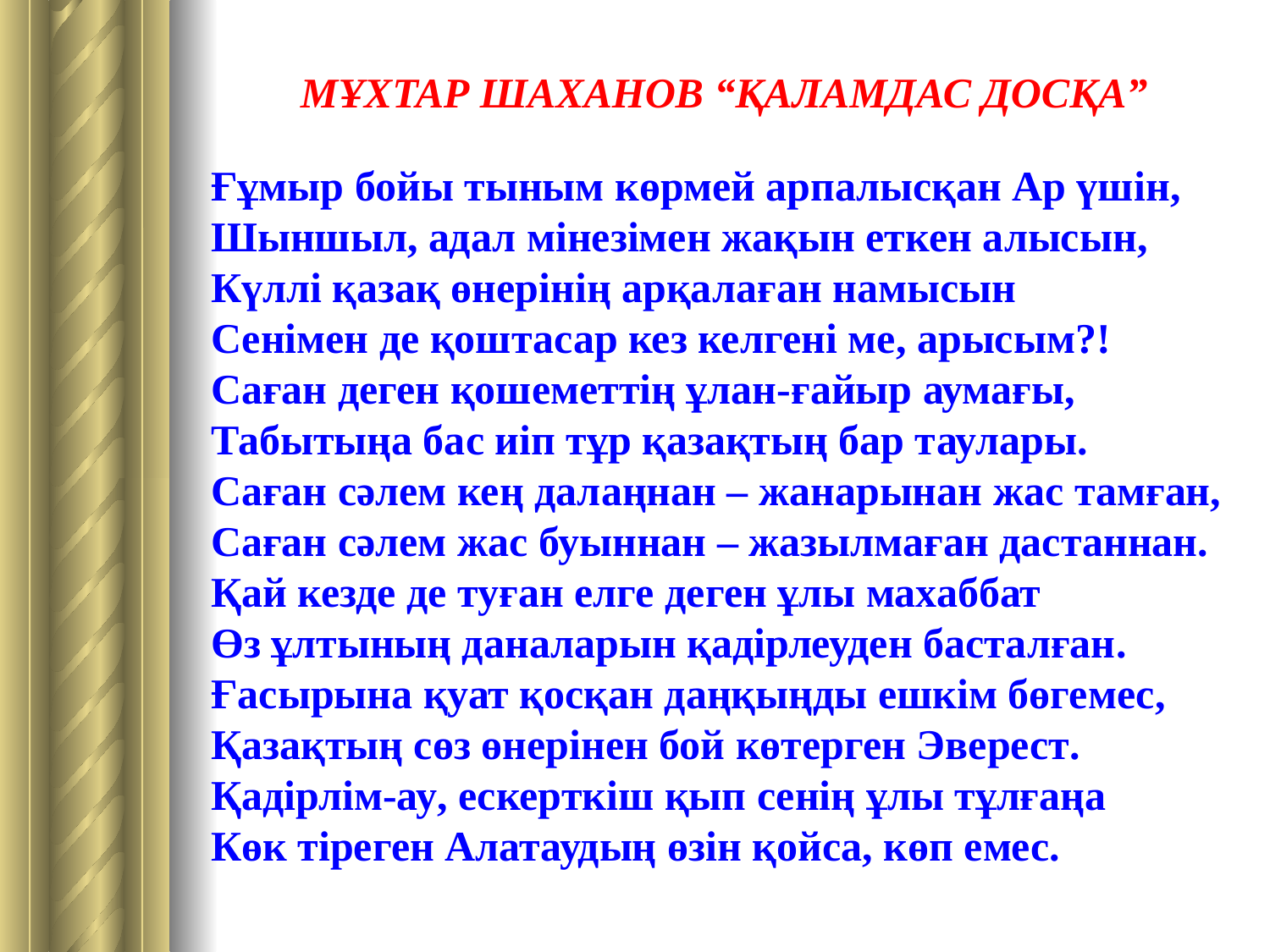

МҰХТАР ШАХАНОВ “ҚАЛАМДАС ДОСҚА”

Ғұмыр бойы тыным көрмей арпалысқан Ар үшін,
Шыншыл, адал мінезімен жақын еткен алысын,
Күллі қазақ өнерінің арқалаған намысын
Сенімен де қоштасар кез келгені ме, арысым?!
Саған деген қошеметтің ұлан-ғайыр аумағы,
Табытыңа бас иіп тұр қазақтың бар таулары.
Саған сәлем кең далаңнан – жанарынан жас тамған,
Саған сәлем жас буыннан – жазылмаған дастаннан.
Қай кезде де туған елге деген ұлы махаббат
Өз ұлтының даналарын қадірлеуден басталған.
Ғасырына қуат қосқан даңқыңды ешкім бөгемес,
Қазақтың сөз өнерінен бой көтерген Эверест.
Қадірлім-ау, ескерткіш қып сенің ұлы тұлғаңа
Көк тіреген Алатаудың өзін қойса, көп емес.